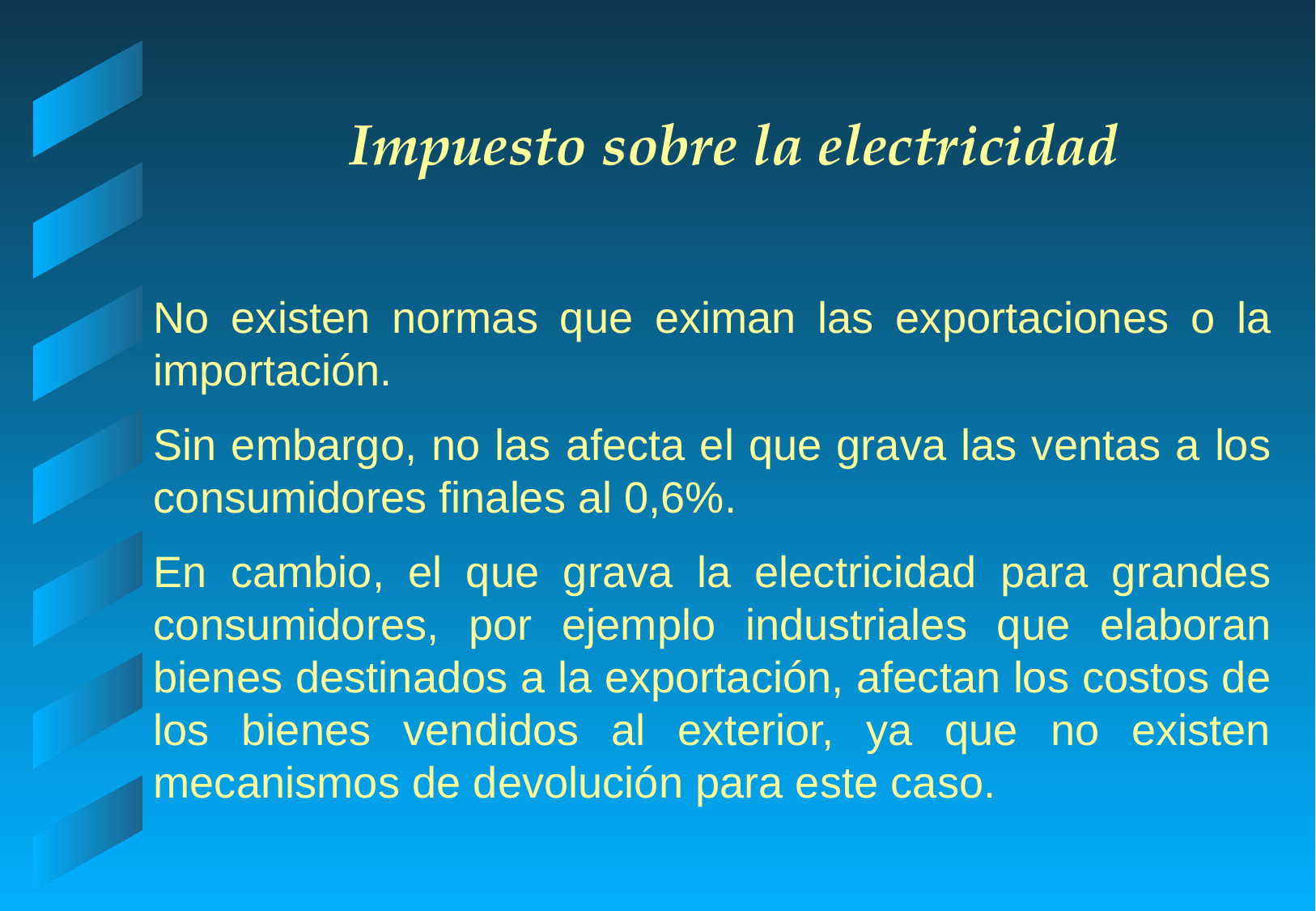

# Impuesto sobre la electricidad
No existen normas que eximan las exportaciones o la importación.
Sin embargo, no las afecta el que grava las ventas a los consumidores finales al 0,6%.
En cambio, el que grava la electricidad para grandes consumidores, por ejemplo industriales que elaboran bienes destinados a la exportación, afectan los costos de los bienes vendidos al exterior, ya que no existen mecanismos de devolución para este caso.